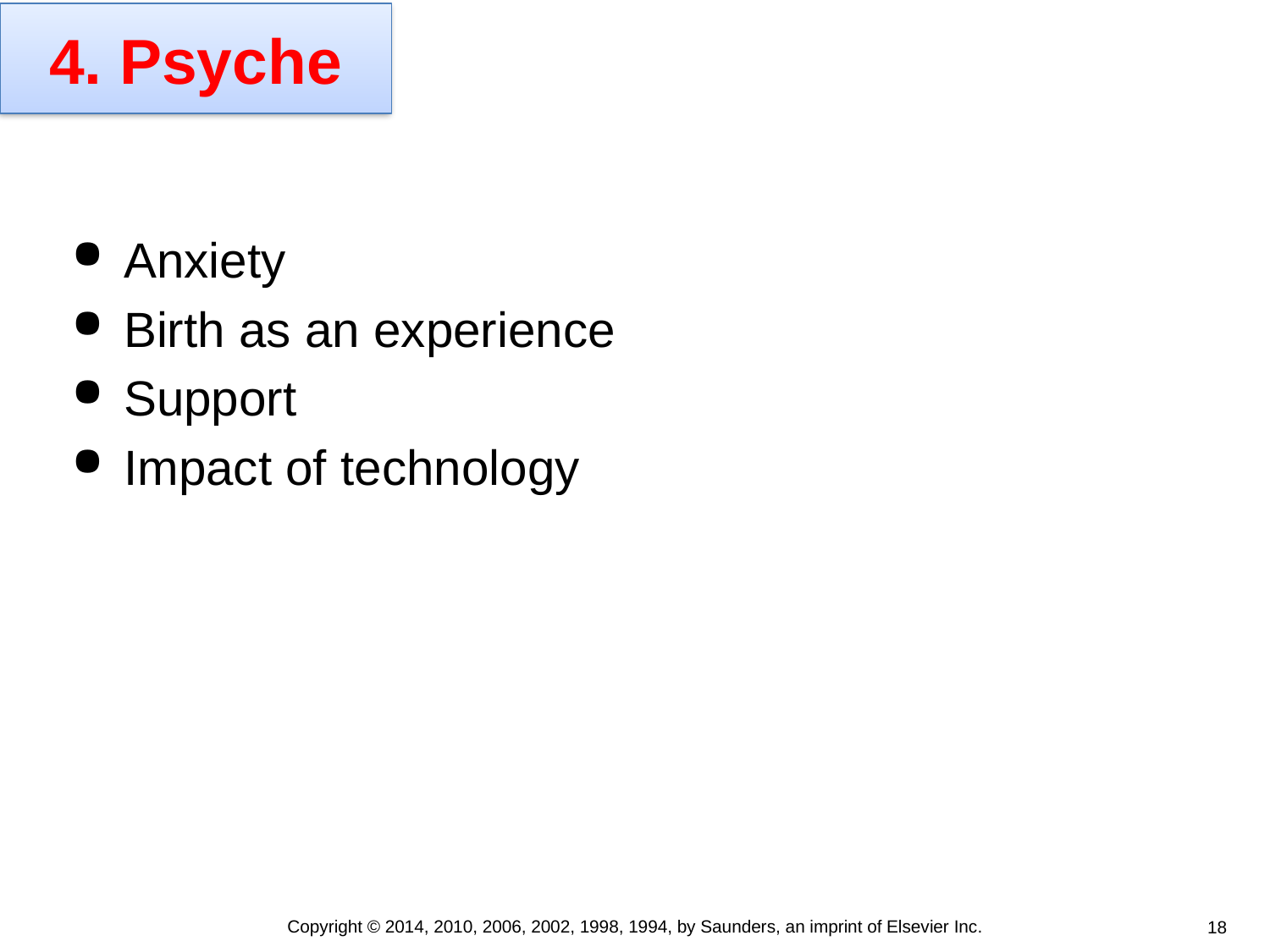

# 4. Psyche
Anxiety
Birth as an experience
Support
Impact of technology

Copyright © 2014, 2010, 2006, 2002, 1998, 1994, by Saunders, an imprint of Elsevier Inc.
18